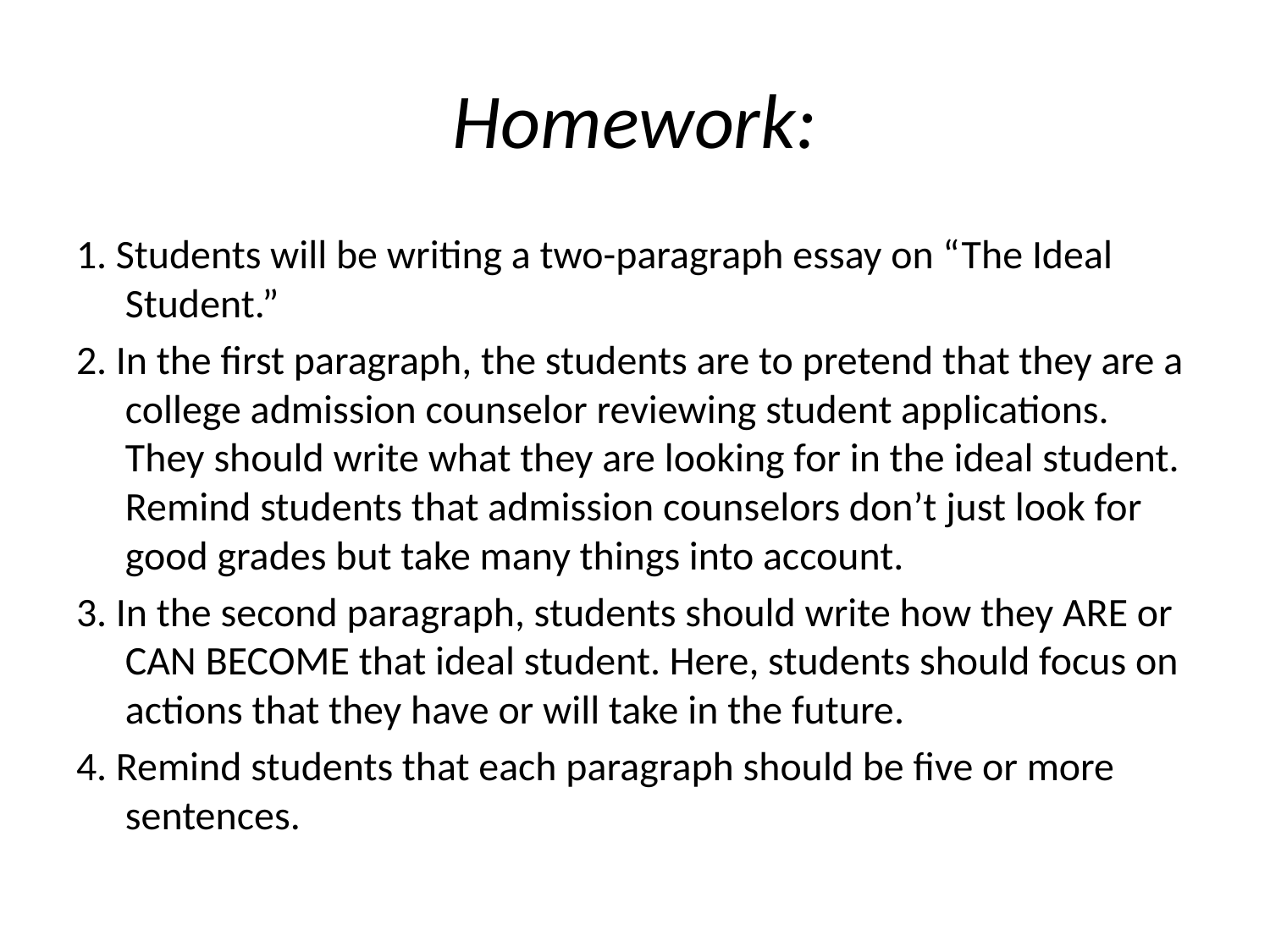

# Homework:
1. Students will be writing a two-paragraph essay on “The Ideal Student.”
2. In the first paragraph, the students are to pretend that they are a college admission counselor reviewing student applications. They should write what they are looking for in the ideal student. Remind students that admission counselors don’t just look for good grades but take many things into account.
3. In the second paragraph, students should write how they ARE or CAN BECOME that ideal student. Here, students should focus on actions that they have or will take in the future.
4. Remind students that each paragraph should be five or more sentences.